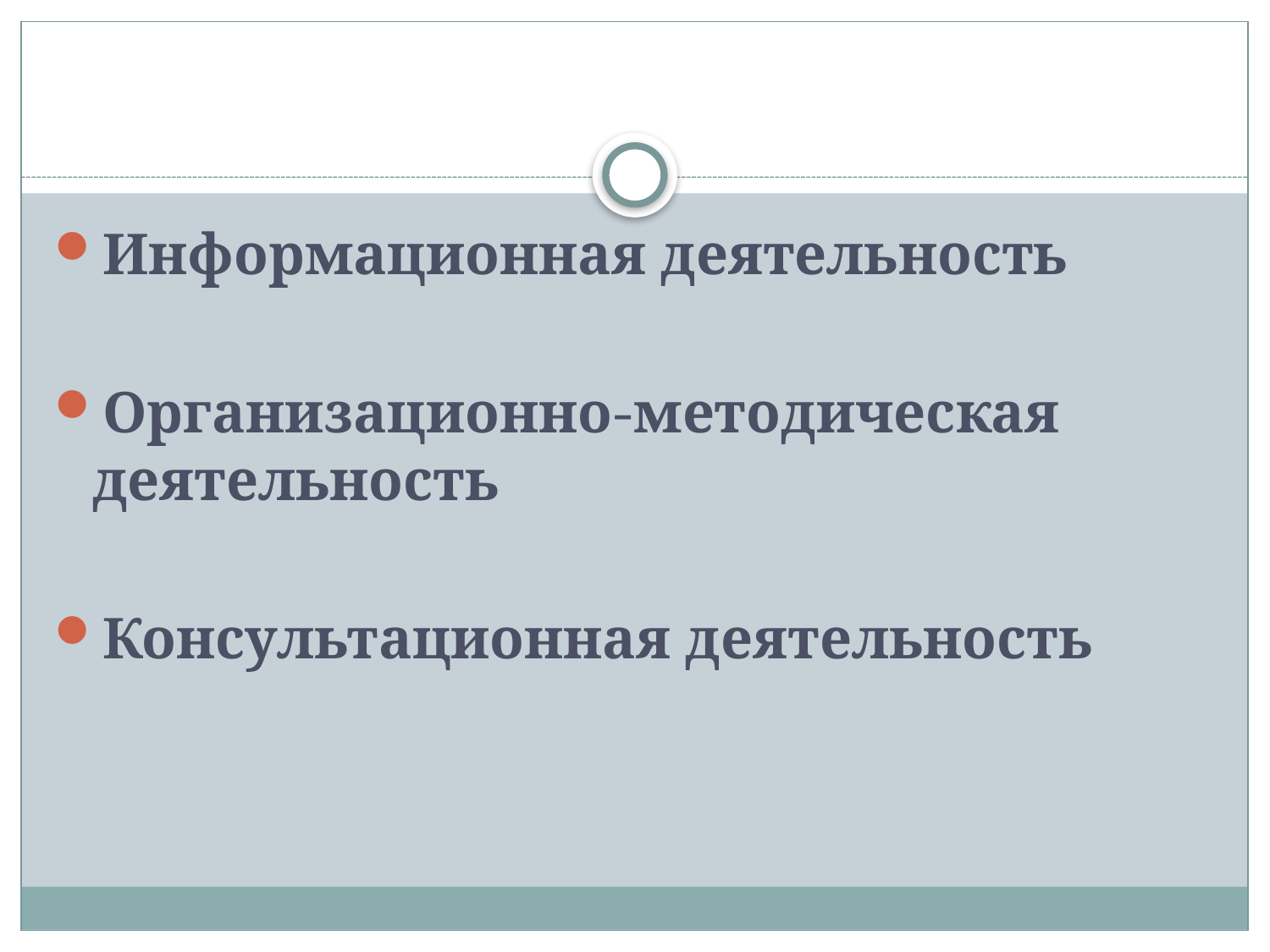

#
Информационная деятельность

Организационно-методическая деятельность

Консультационная деятельность